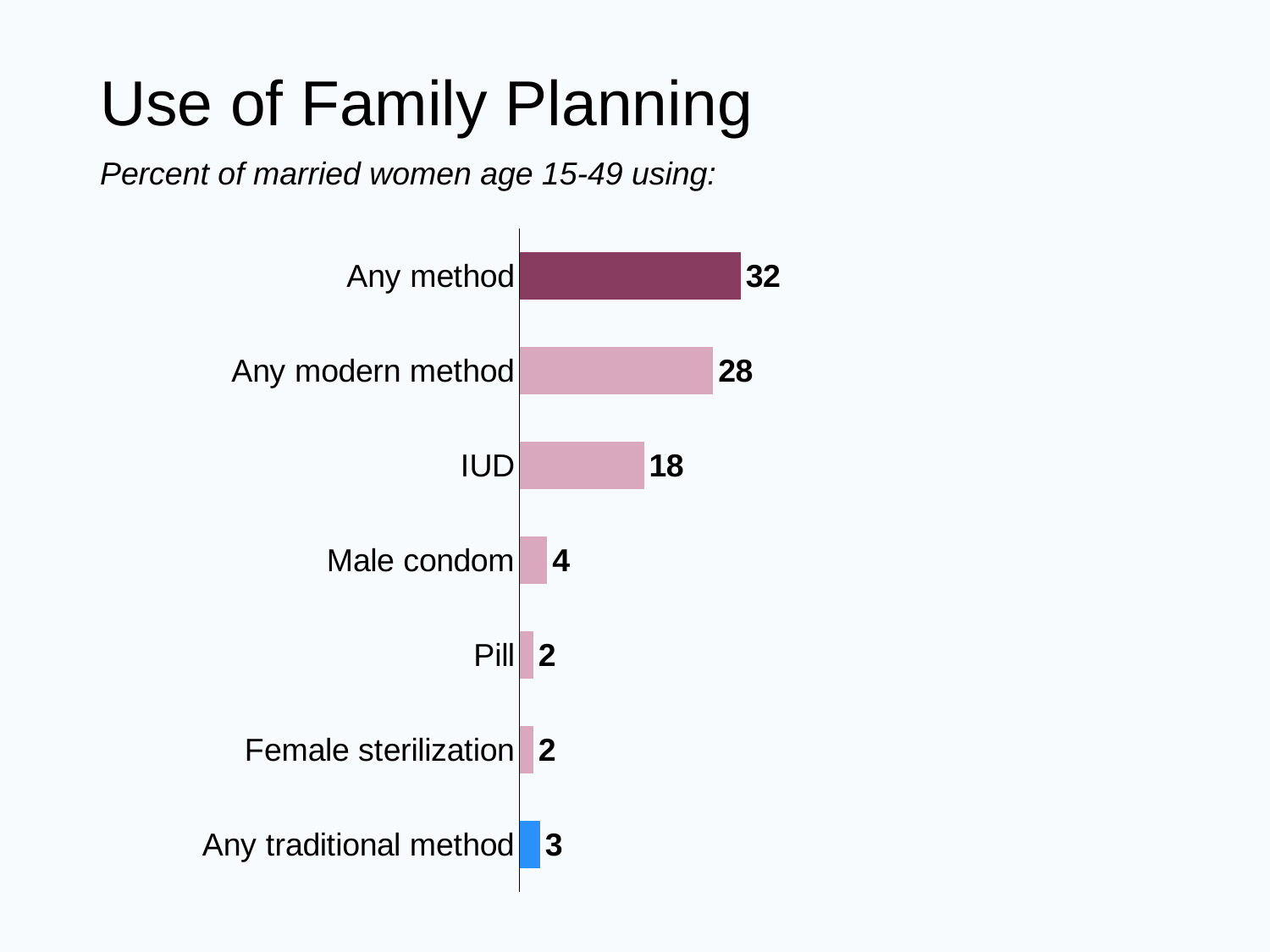

# Use of Family Planning
Percent of married women age 15-49 using:

### Chart

| Category | Married women |
|---|---|
| Any traditional method | 3.0 |
| Female sterilization | 2.0 |
| Pill | 2.0 |
| Male condom | 4.0 |
| IUD | 18.0 |
| Any modern method | 28.0 |
| Any method | 32.0 |